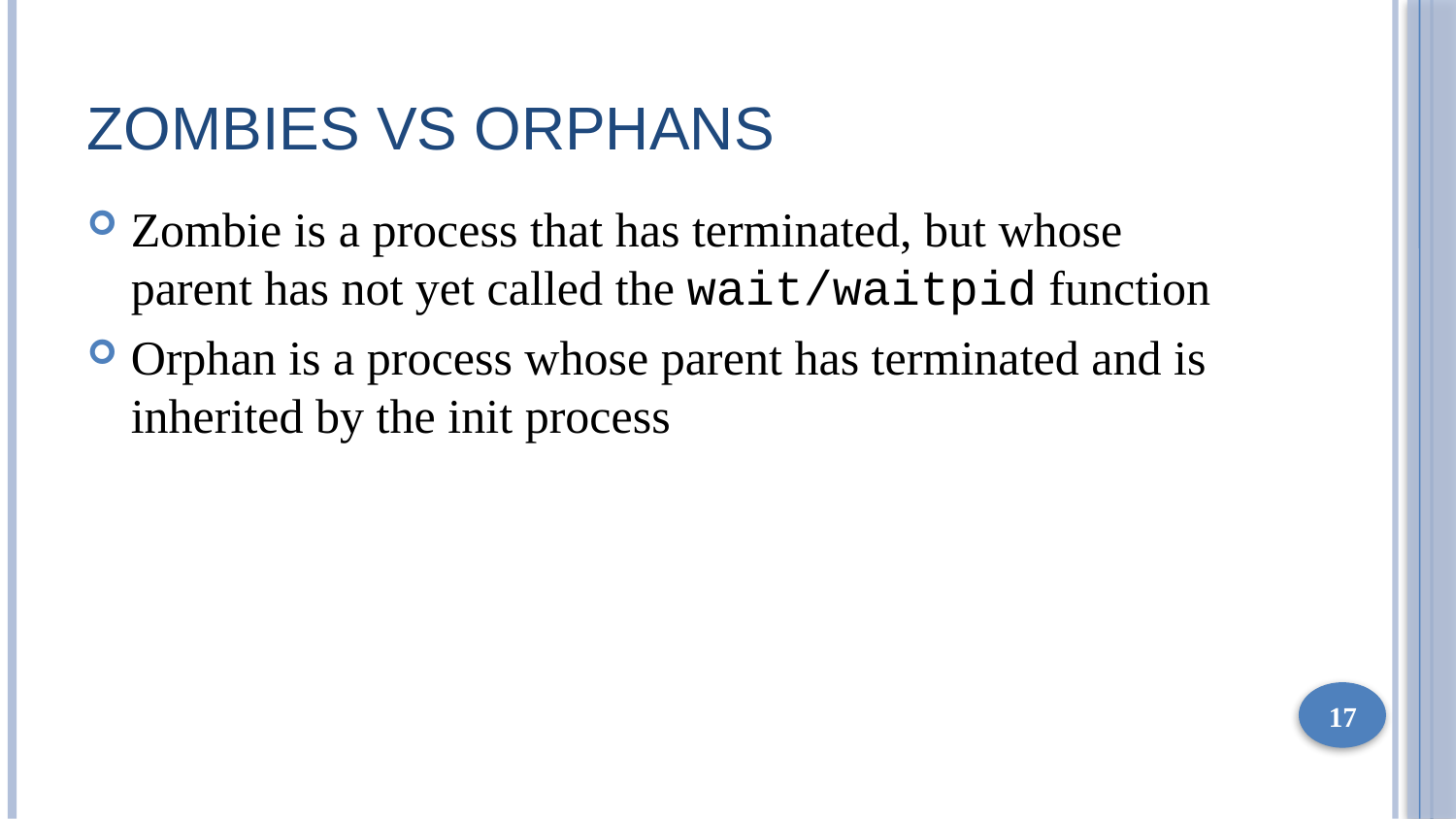

# Zombies vs Orphans
Zombie is a process that has terminated, but whose parent has not yet called the wait/waitpid function
Orphan is a process whose parent has terminated and is inherited by the init process
17